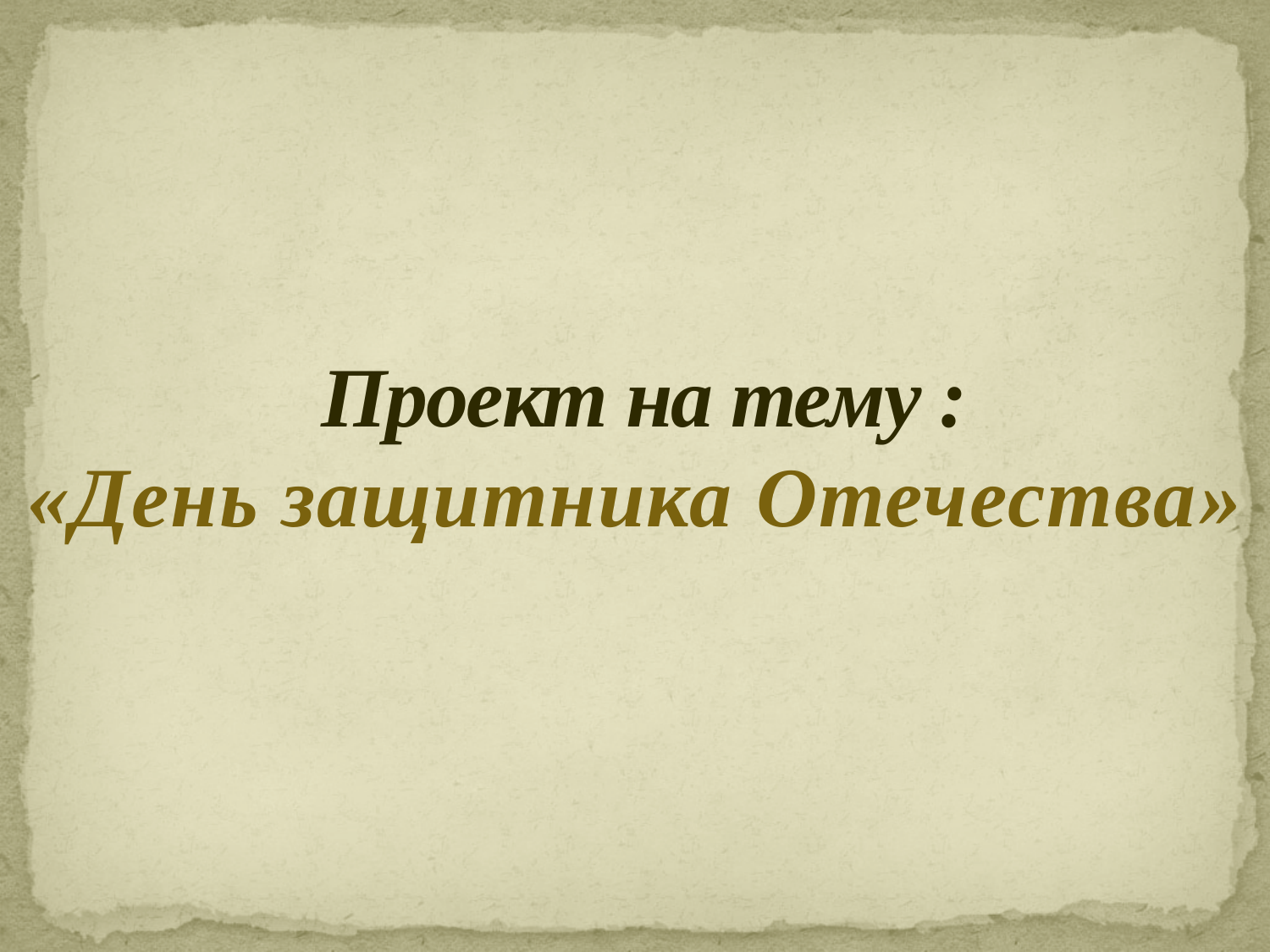

# Проект на тему :
«День защитника Отечества»